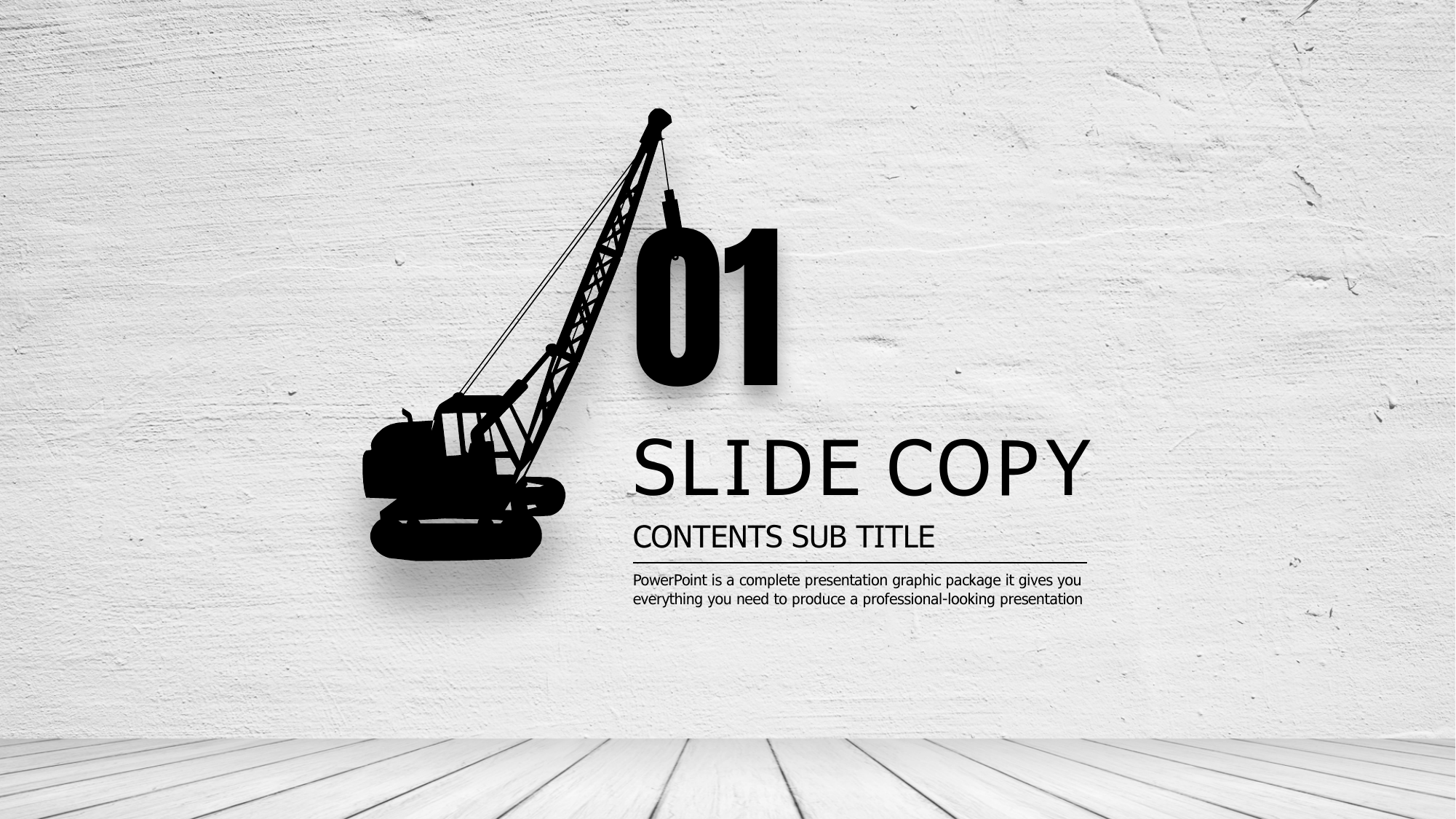

01
SLIDE COPY
CONTENTS SUB TITLE
PowerPoint is a complete presentation graphic package it gives you everything you need to produce a professional-looking presentation